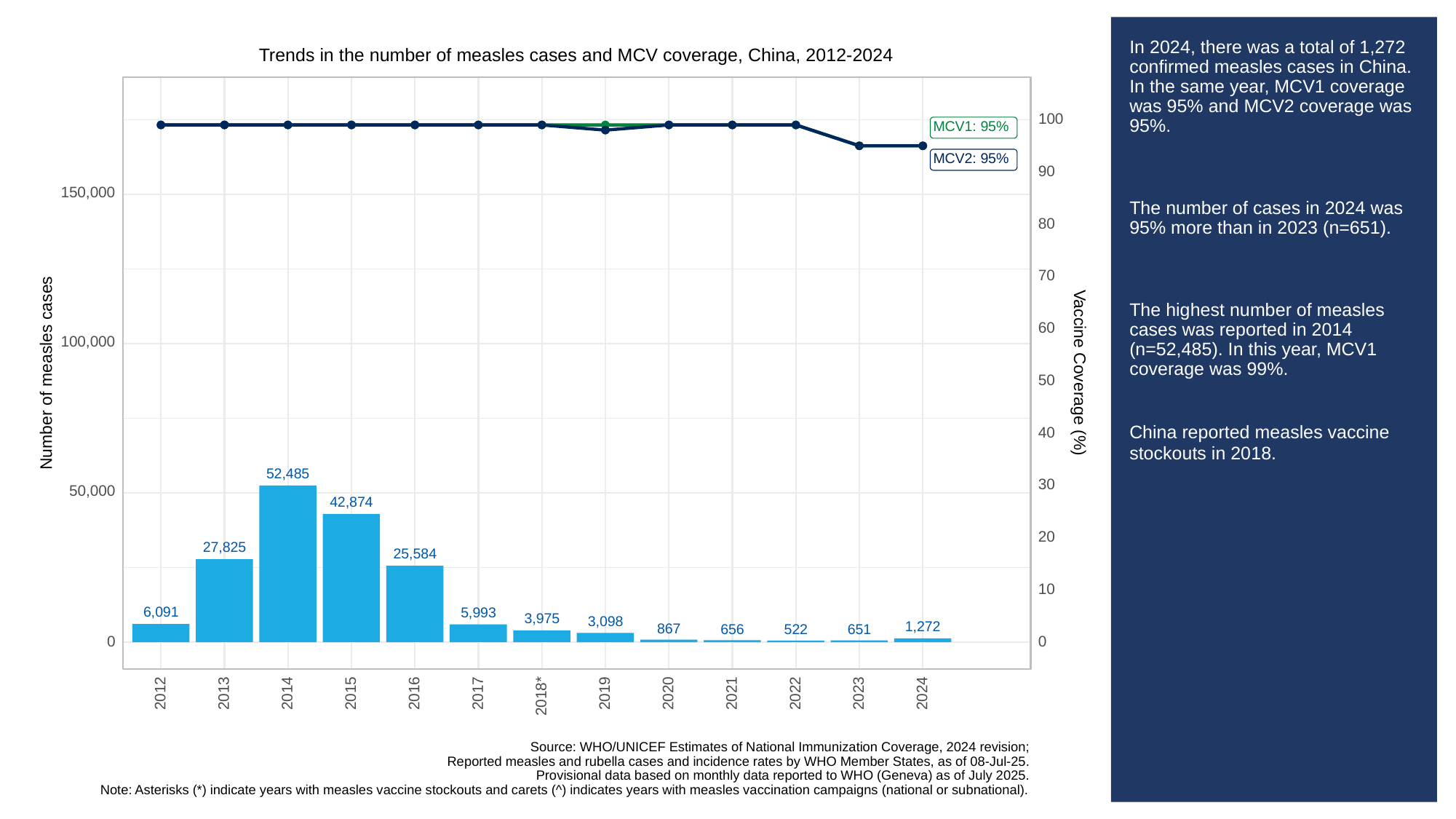

# In 2024, there was a total of 1,272 confirmed measles cases in China. In the same year, MCV1 coverage was 95% and MCV2 coverage was 95%.

The number of cases in 2024 was 95% more than in 2023 (n=651).

The highest number of measles cases was reported in 2014 (n=52,485). In this year, MCV1 coverage was 99%.

China reported measles vaccine stockouts in 2018.

Trends in the number of measles cases and MCV coverage, China, 2012-2024

100

MCV1: 95%

MCV2: 95%
90
150,000

80

70
60
100,000

Vaccine Coverage (%)
Number of measles cases
50

40
52,485
30
50,000

42,874

20
27,825
25,584

10
6,091
5,993
3,975
3,098
1,272

867

656
651
522

0
0

2013
2023
2012
2014
2015
2016
2017
2019
2020
2021
2022
2024
2018*
Source: WHO/UNICEF Estimates of National Immunization Coverage, 2024 revision;
Reported measles and rubella cases and incidence rates by WHO Member States, as of 08-Jul-25.
Provisional data based on monthly data reported to WHO (Geneva) as of July 2025.
Note: Asterisks (*) indicate years with measles vaccine stockouts and carets (^) indicates years with measles vaccination campaigns (national or subnational).